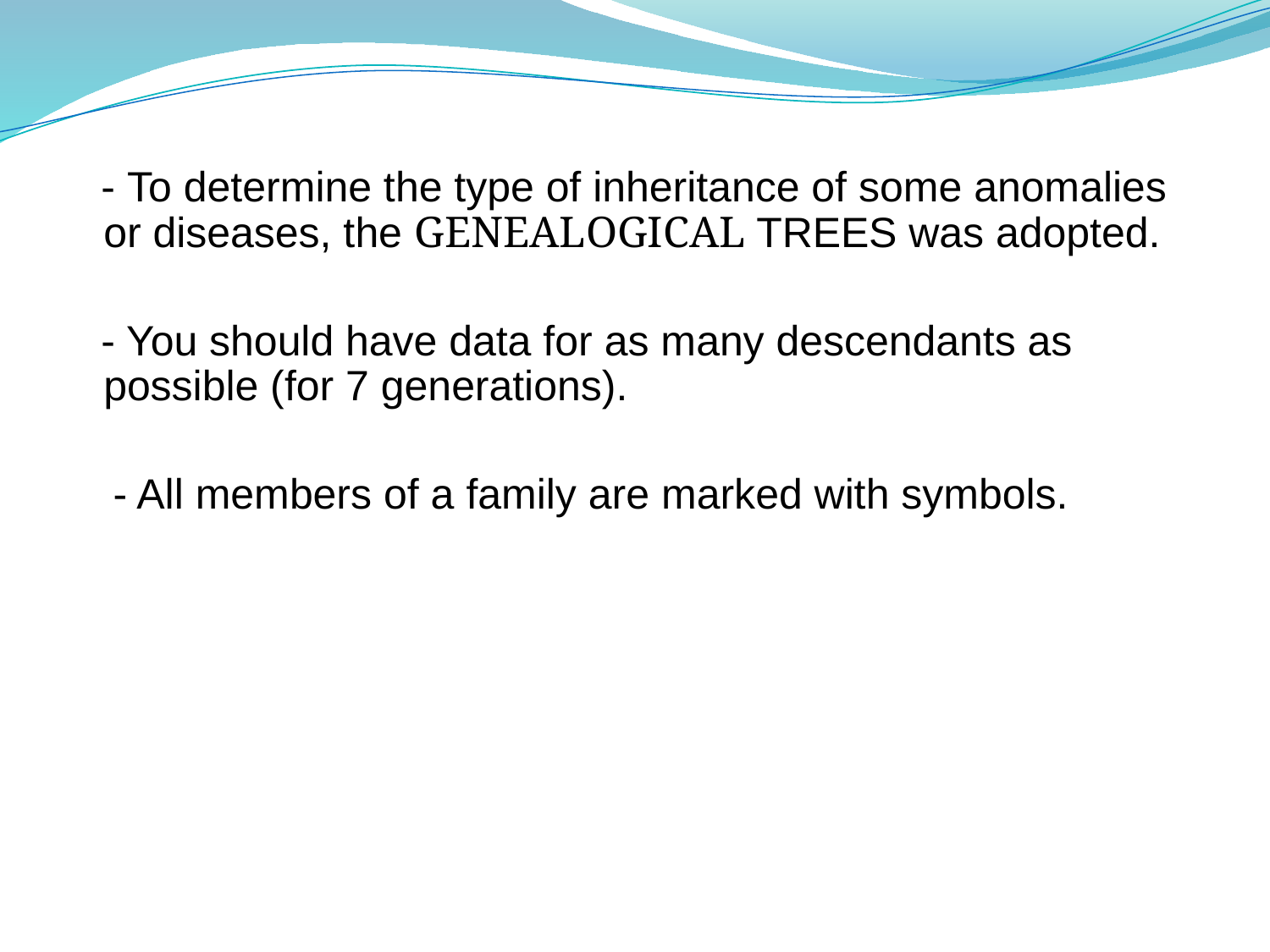

- To determine the type of inheritance of some anomalies or diseases, the GENEALOGICAL TREES was adopted.

   - You should have data for as many descendants as possible (for 7 generations).

    - All members of a family are marked with symbols.